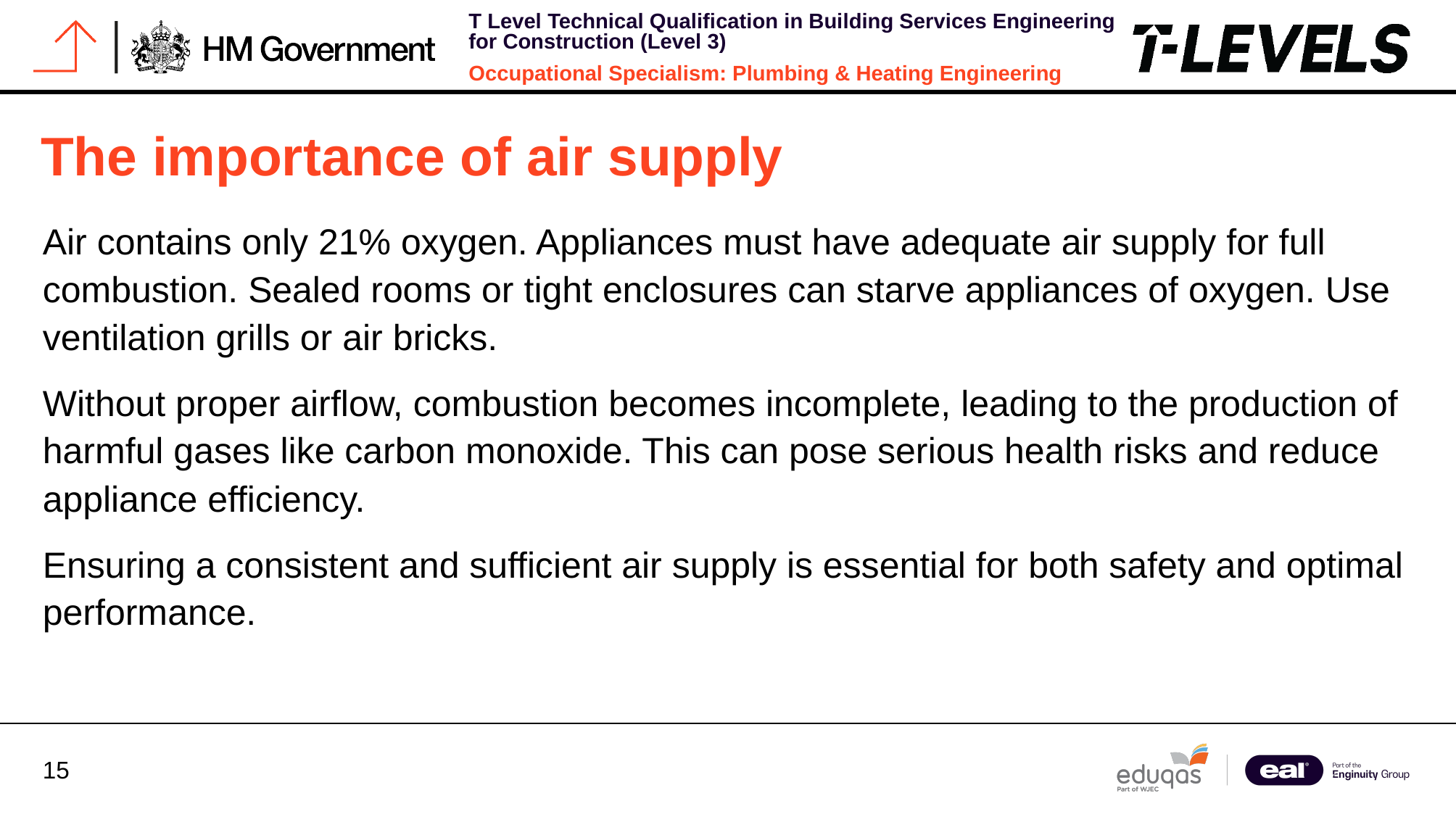

# The importance of air supply
Air contains only 21% oxygen. Appliances must have adequate air supply for full combustion. Sealed rooms or tight enclosures can starve appliances of oxygen. Use ventilation grills or air bricks.
Without proper airflow, combustion becomes incomplete, leading to the production of harmful gases like carbon monoxide. This can pose serious health risks and reduce appliance efficiency.
Ensuring a consistent and sufficient air supply is essential for both safety and optimal performance.